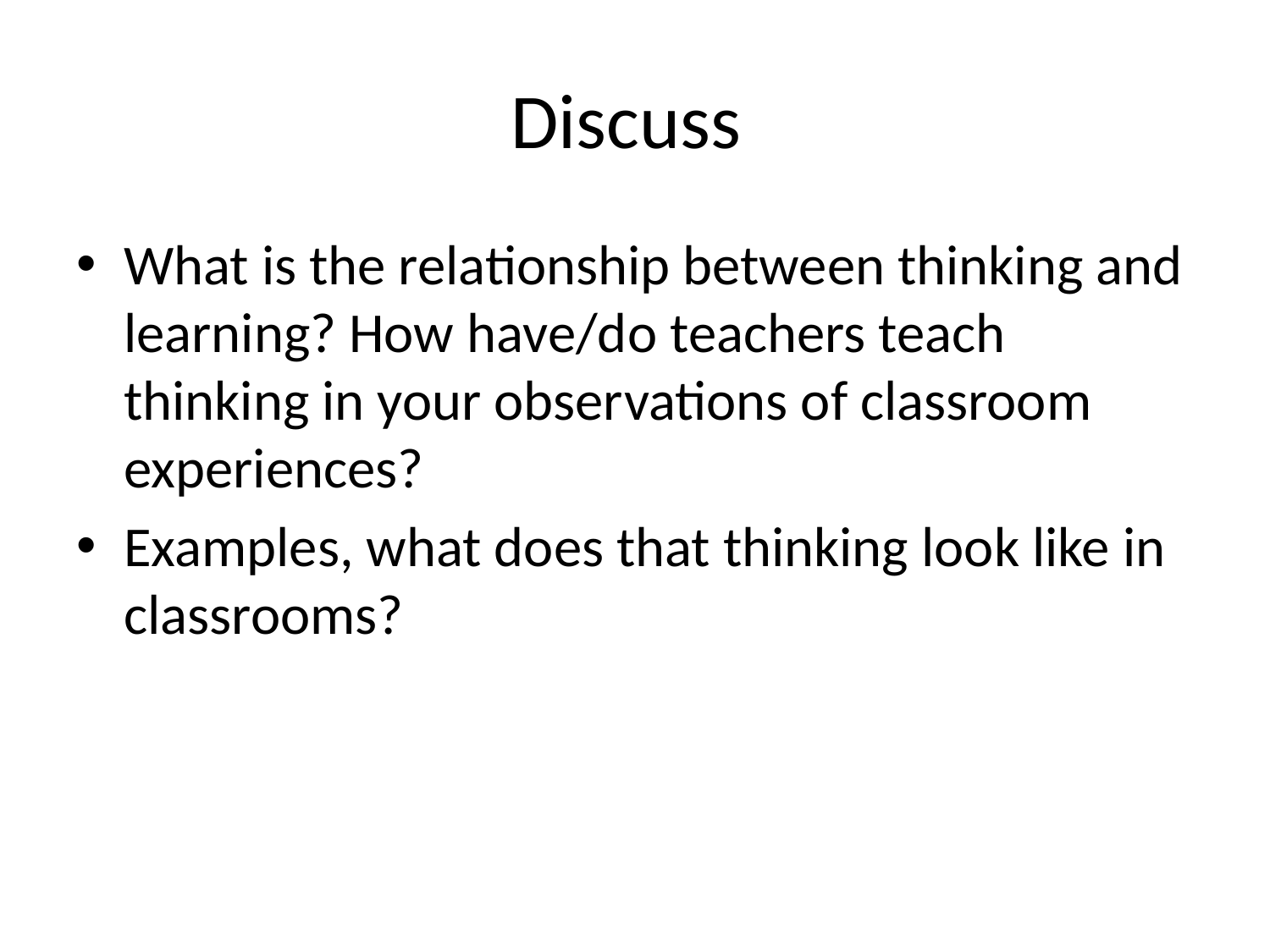

# Discuss
What is the relationship between thinking and learning? How have/do teachers teach thinking in your observations of classroom experiences?
Examples, what does that thinking look like in  classrooms?